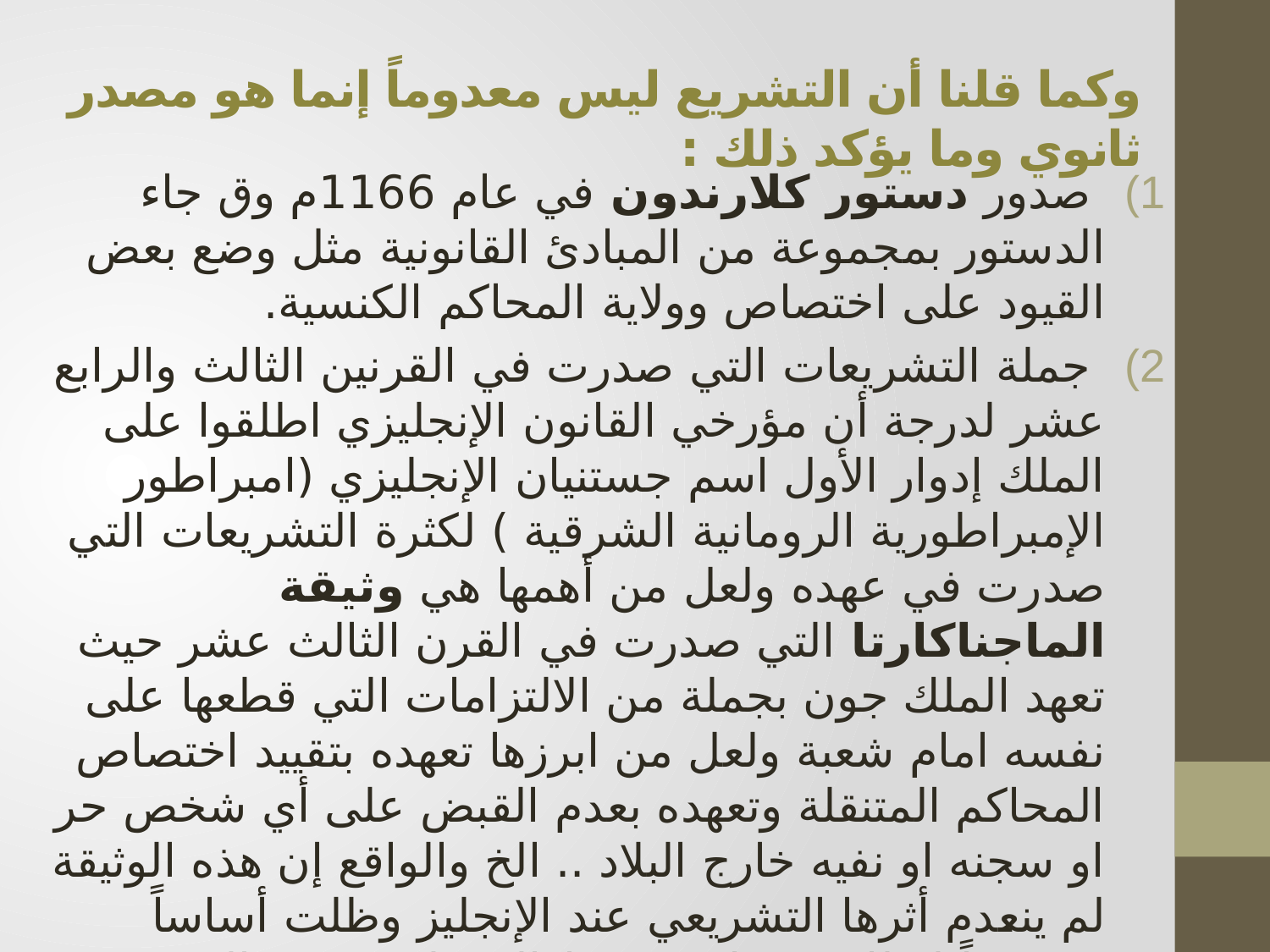

# وكما قلنا أن التشريع ليس معدوماً إنما هو مصدر ثانوي وما يؤكد ذلك :
 صدور دستور كلارندون في عام 1166م وق جاء الدستور بمجموعة من المبادئ القانونية مثل وضع بعض القيود على اختصاص وولاية المحاكم الكنسية.
 جملة التشريعات التي صدرت في القرنين الثالث والرابع عشر لدرجة أن مؤرخي القانون الإنجليزي اطلقوا على الملك إدوار الأول اسم جستنيان الإنجليزي (امبراطور الإمبراطورية الرومانية الشرقية ) لكثرة التشريعات التي صدرت في عهده ولعل من أهمها هي وثيقة الماجناكارتا التي صدرت في القرن الثالث عشر حيث تعهد الملك جون بجملة من الالتزامات التي قطعها على نفسه امام شعبة ولعل من ابرزها تعهده بتقييد اختصاص المحاكم المتنقلة وتعهده بعدم القبض على أي شخص حر او سجنه او نفيه خارج البلاد .. الخ والواقع إن هذه الوثيقة لم ينعدم أثرها التشريعي عند الإنجليز وظلت أساساً ومصدراً لنظاميين قانونيين مازالا مطبقين في البيئة القانونية الانجليزية وهما نظام المحلفين و نظام إحضار جسم السجين .
 أن إنجلترا قد اعترفت للسلطة التشريعية ( البرلمان ) بسلطة إصدار القوانين منذ عام 1322م .